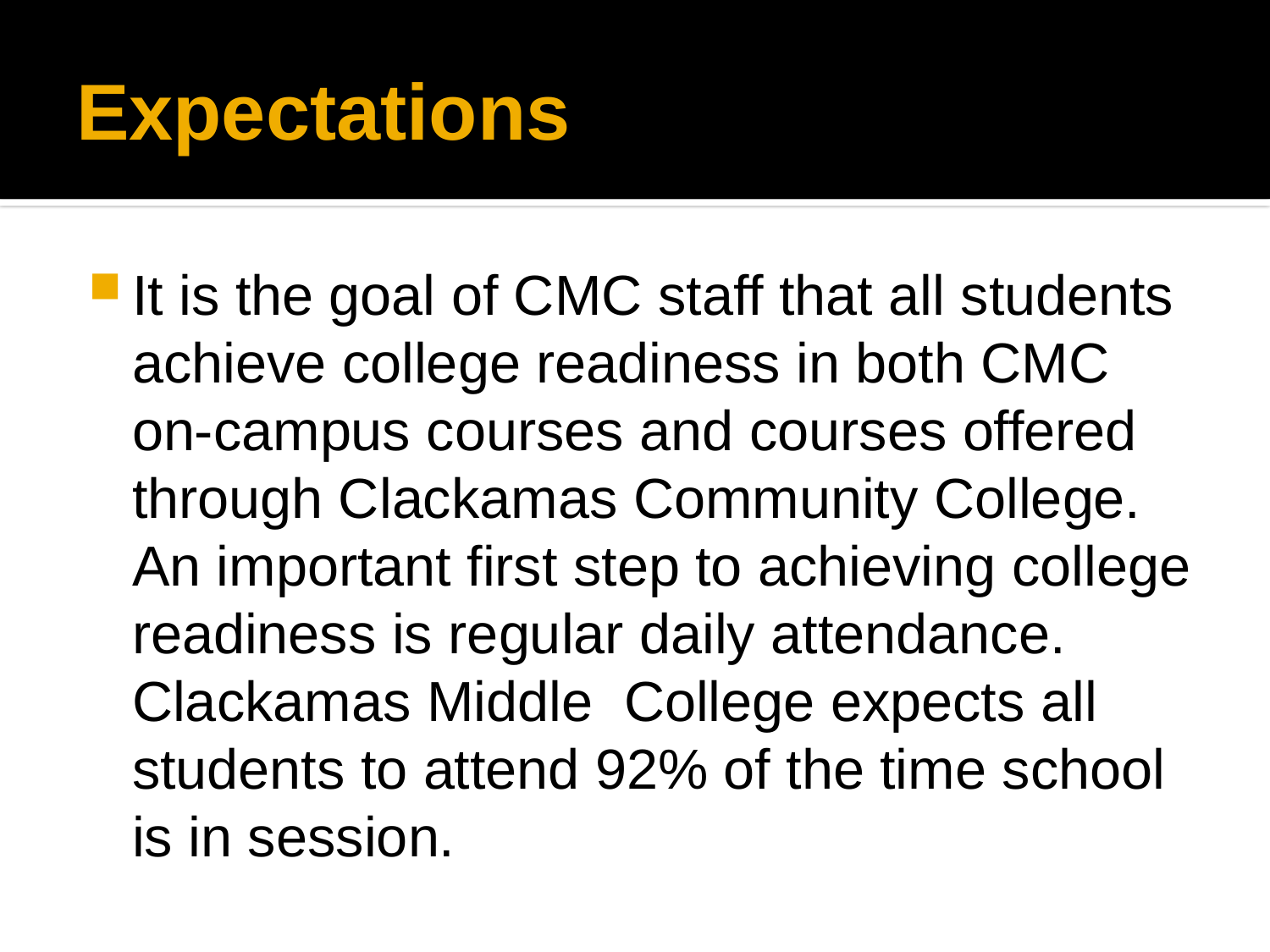

# Expectations
It is the goal of CMC staff that all students achieve college readiness in both CMC on-campus courses and courses offered through Clackamas Community College. An important first step to achieving college readiness is regular daily attendance. Clackamas Middle  College expects all students to attend 92% of the time school is in session.